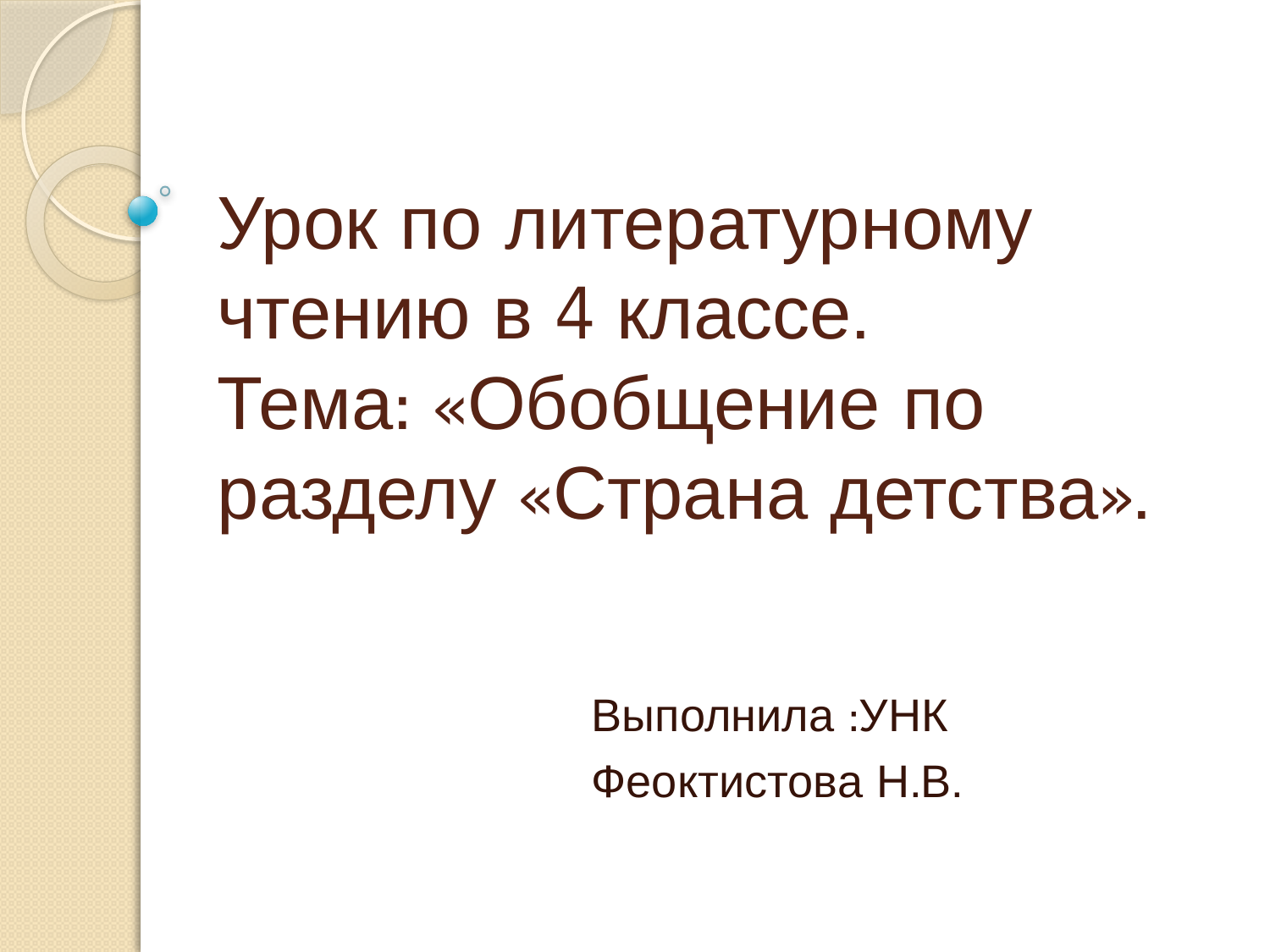

# Урок по литературному чтению в 4 классе. Тема: «Обобщение по разделу «Страна детства».
Выполнила :УНК
Феоктистова Н.В.